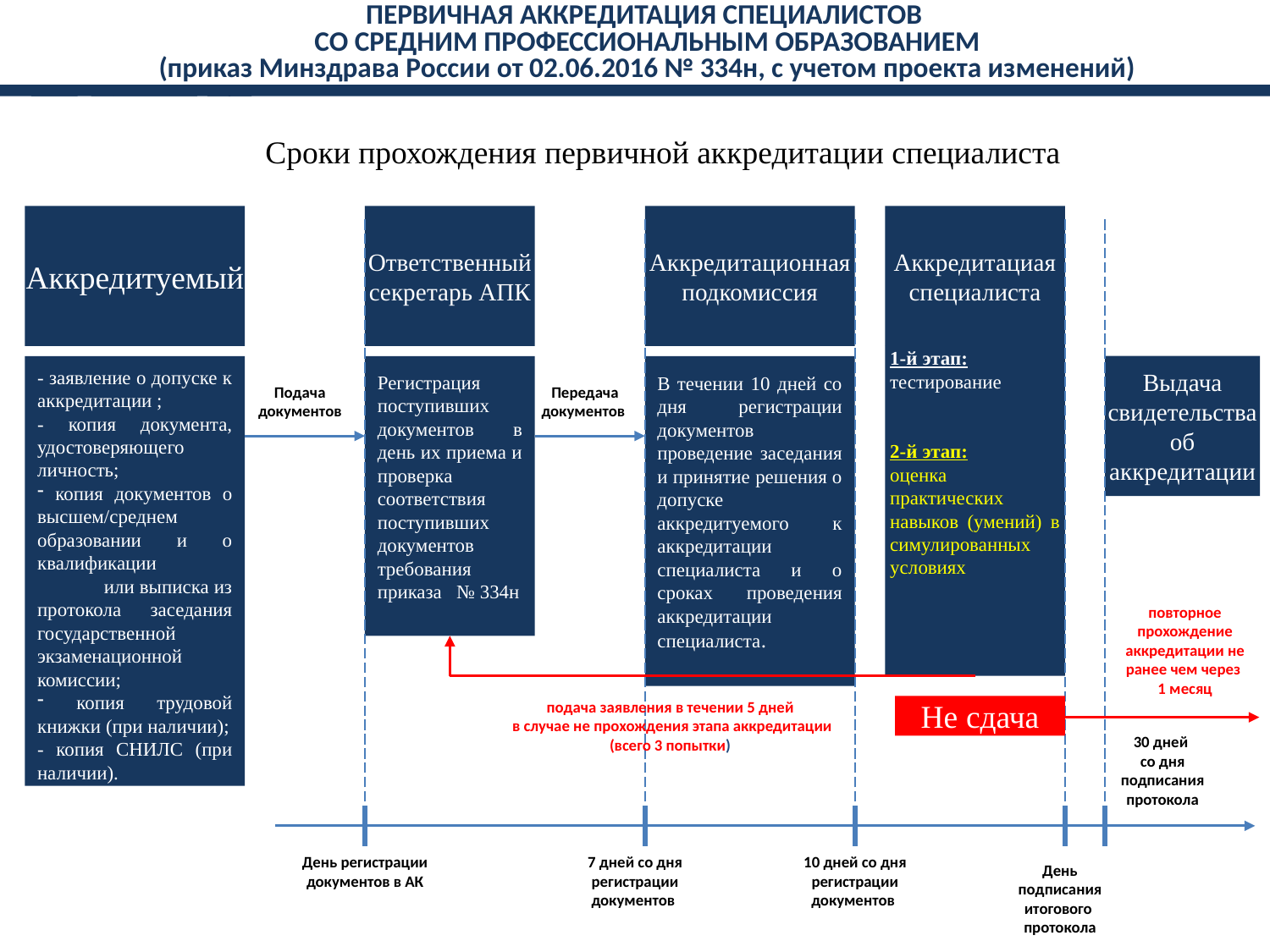

ПЕРВИЧНАЯ АККРЕДИТАЦИЯ СПЕЦИАЛИСТОВ
СО СРЕДНИМ ПРОФЕССИОНАЛЬНЫМ ОБРАЗОВАНИЕМ
(приказ Минздрава России от 02.06.2016 № 334н, с учетом проекта изменений)

Сроки прохождения первичной аккредитации специалиста
Аккредитуемый
Ответственный секретарь АПК
Аккредитационная подкомиссия
Аккредитациая специалиста
1-й этап: тестирование

2-й этап:
оценка практических навыков (умений) в симулированных условиях

- заявление о допуске к аккредитации ;
- копия документа, удостоверяющего личность;
 копия документов о высшем/среднем образовании и о квалификации                             или выписка из протокола заседания государственной экзаменационной комиссии;
 копия трудовой книжки (при наличии);
- копия СНИЛС (при наличии).
Регистрация поступивших документов в день их приема и проверка соответствия поступивших документов требования приказа   № 334н

В течении 10 дней со дня регистрации документов проведение заседания и принятие решения о допуске аккредитуемого к аккредитации специалиста и о сроках проведения аккредитации специалиста.

Выдача свидетельства об аккредитации
Подача документов
Передача документов
повторное прохождение аккредитации не ранее чем через
1 месяц
подача заявления в течении 5 дней
 в случае не прохождения этапа аккредитации (всего 3 попытки)
Не сдача
30 дней
со дня подписания протокола
День регистрации документов в АК
7 дней со дня регистрации документов
10 дней со дня регистрации документов
День подписания итогового  протокола